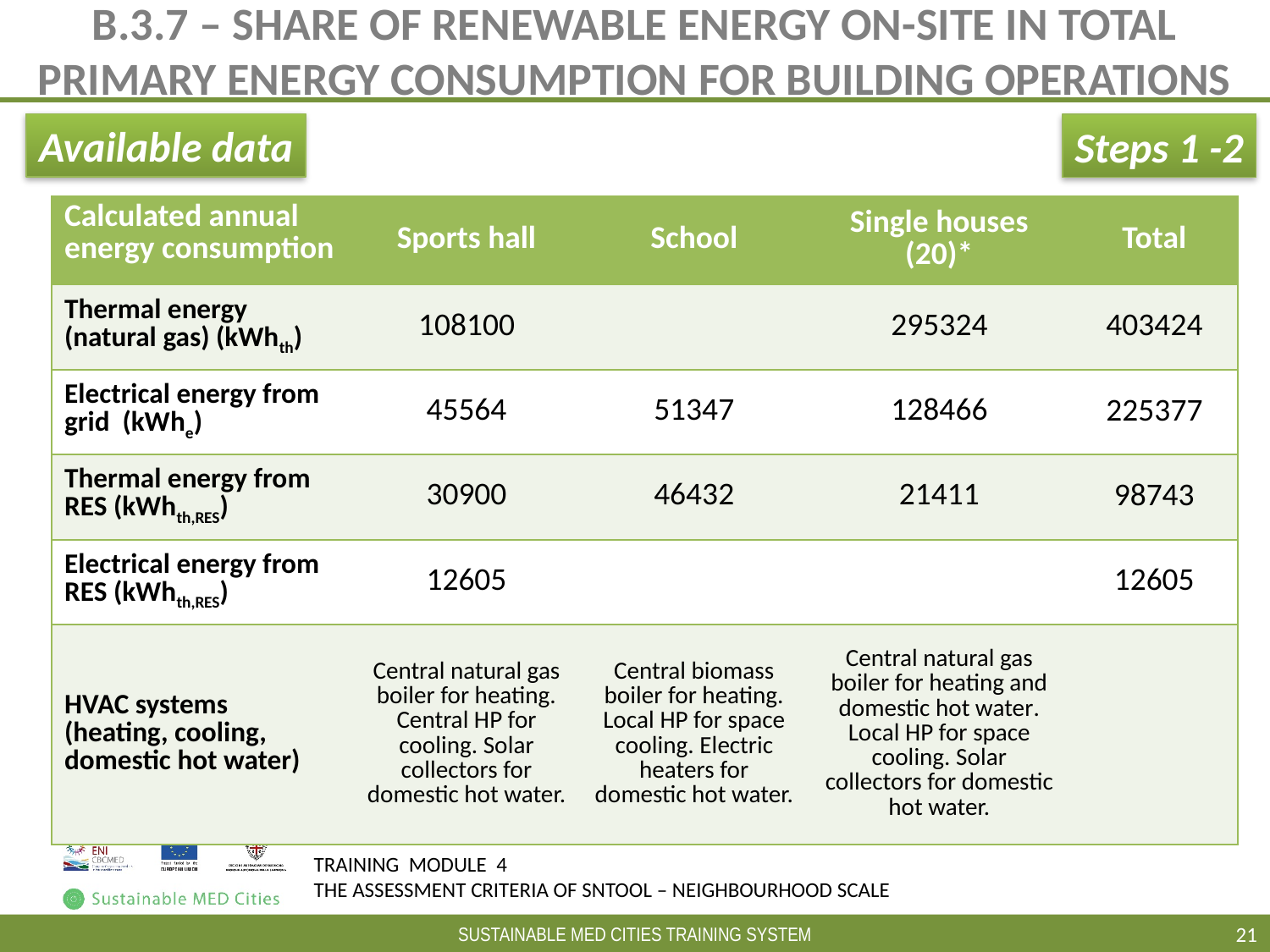

# B.3.7 – SHARE OF RENEWABLE ENERGY ON-SITE IN TOTAL PRIMARY ENERGY CONSUMPTION FOR BUILDING OPERATIONS
Available data
Steps 1 -2
| Calculated annual energy consumption | Sports hall | School | Single houses (20)\* | Total |
| --- | --- | --- | --- | --- |
| Thermal energy (natural gas) (kWhth) | 108100 |  | 295324 | 403424 |
| Electrical energy from grid (kWhe) | 45564 | 51347 | 128466 | 225377 |
| Thermal energy from RES (kWhth,RES) | 30900 | 46432 | 21411 | 98743 |
| Electrical energy from RES (kWhth,RES) | 12605 |  |  | 12605 |
| HVAC systems (heating, cooling, domestic hot water) | Central natural gas boiler for heating. Central HP for cooling. Solar collectors for domestic hot water. | Central biomass boiler for heating. Local HP for space cooling. Electric heaters for domestic hot water. | Central natural gas boiler for heating and domestic hot water. Local HP for space cooling. Solar collectors for domestic hot water. |  |
* For single houses the consumptions  are given as a total aggreggated value for all the buildings
21